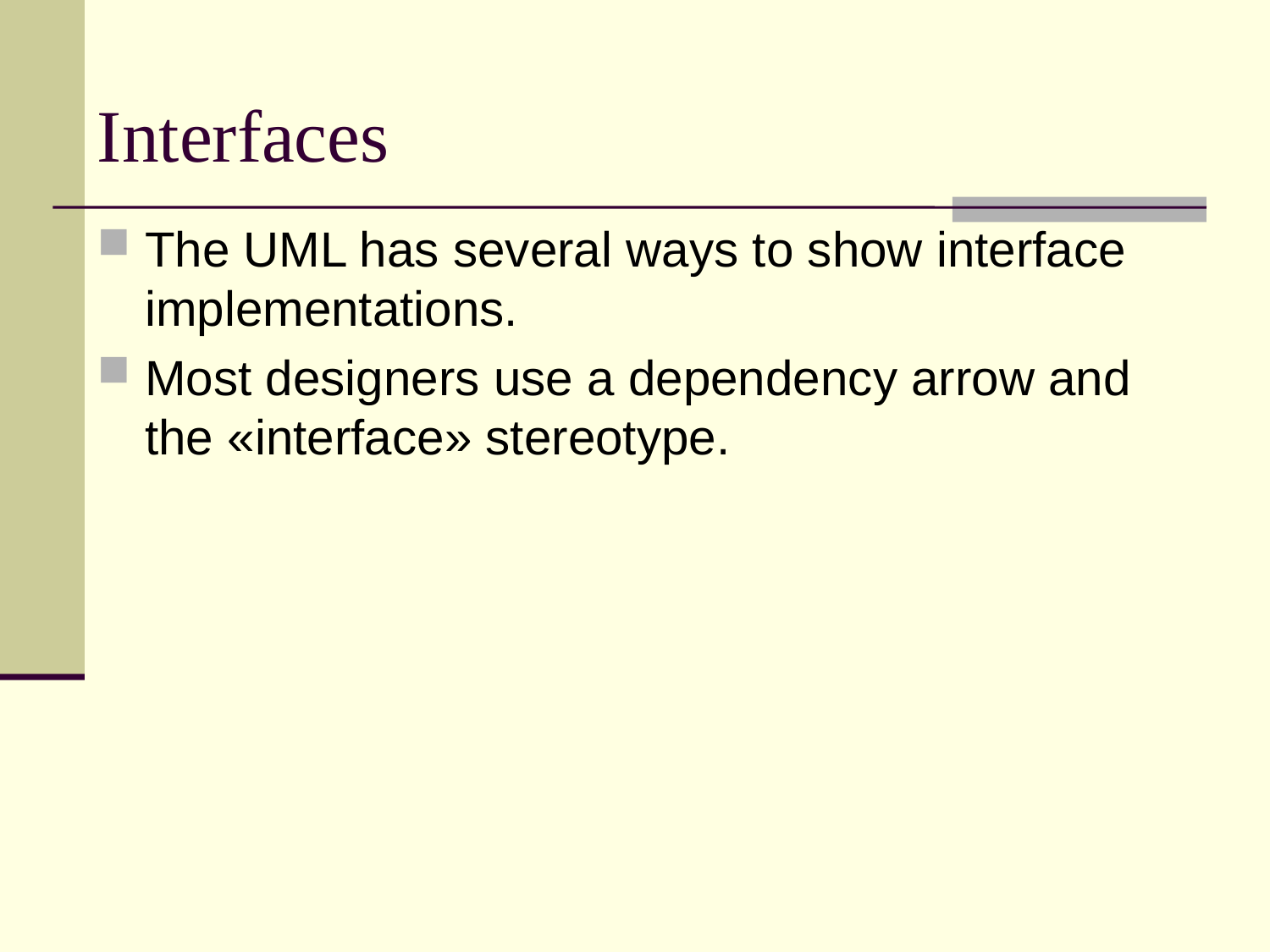

# Interfaces
The UML has several ways to show interface implementations.
Most designers use a dependency arrow and the «interface» stereotype.